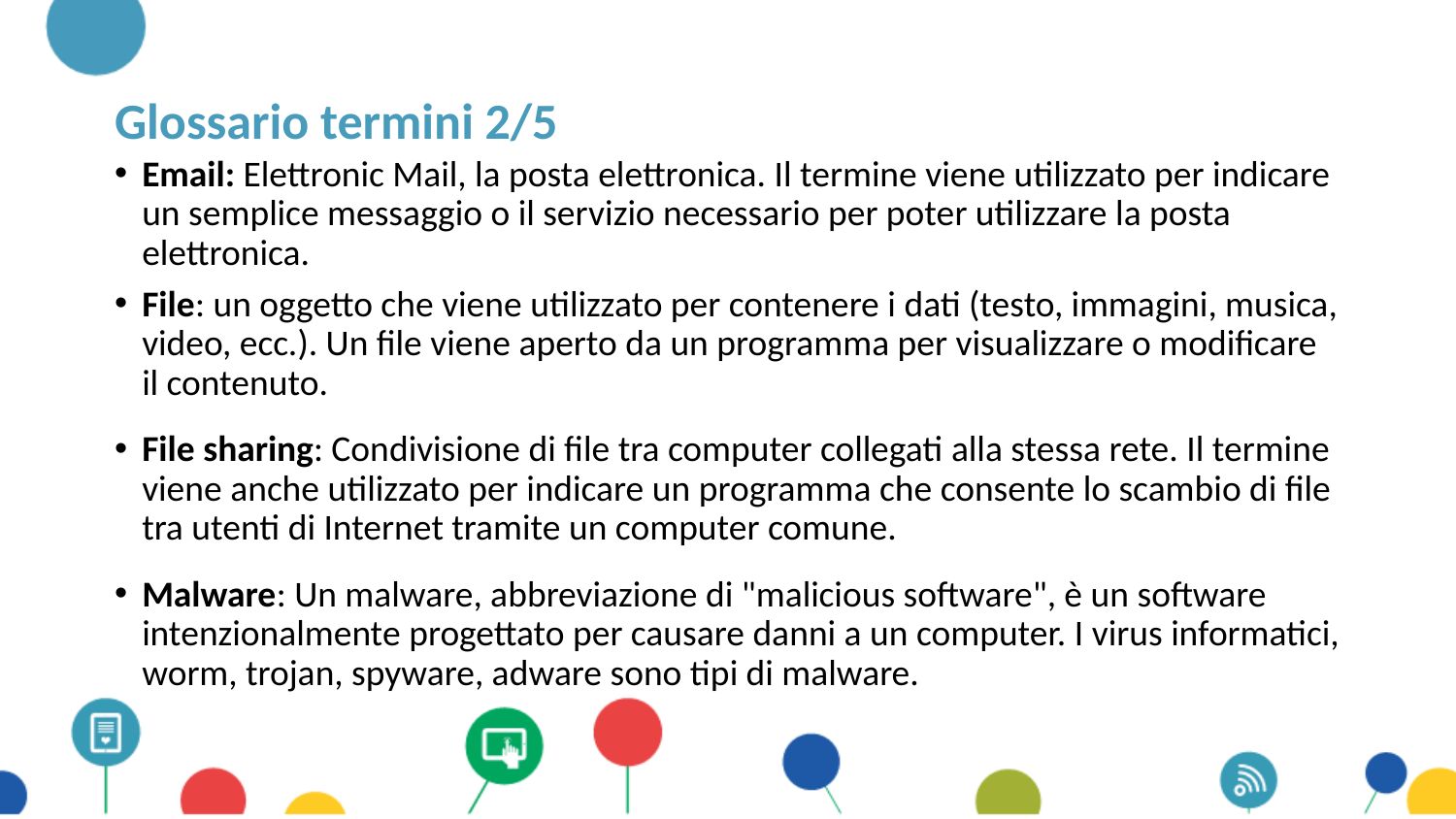

# Glossario termini 2/5
Email: Elettronic Mail, la posta elettronica. Il termine viene utilizzato per indicare un semplice messaggio o il servizio necessario per poter utilizzare la posta elettronica.
File: un oggetto che viene utilizzato per contenere i dati (testo, immagini, musica, video, ecc.). Un file viene aperto da un programma per visualizzare o modificare il contenuto.
File sharing: Condivisione di file tra computer collegati alla stessa rete. Il termine viene anche utilizzato per indicare un programma che consente lo scambio di file tra utenti di Internet tramite un computer comune.
Malware: Un malware, abbreviazione di "malicious software", è un software intenzionalmente progettato per causare danni a un computer. I virus informatici, worm, trojan, spyware, adware sono tipi di malware.